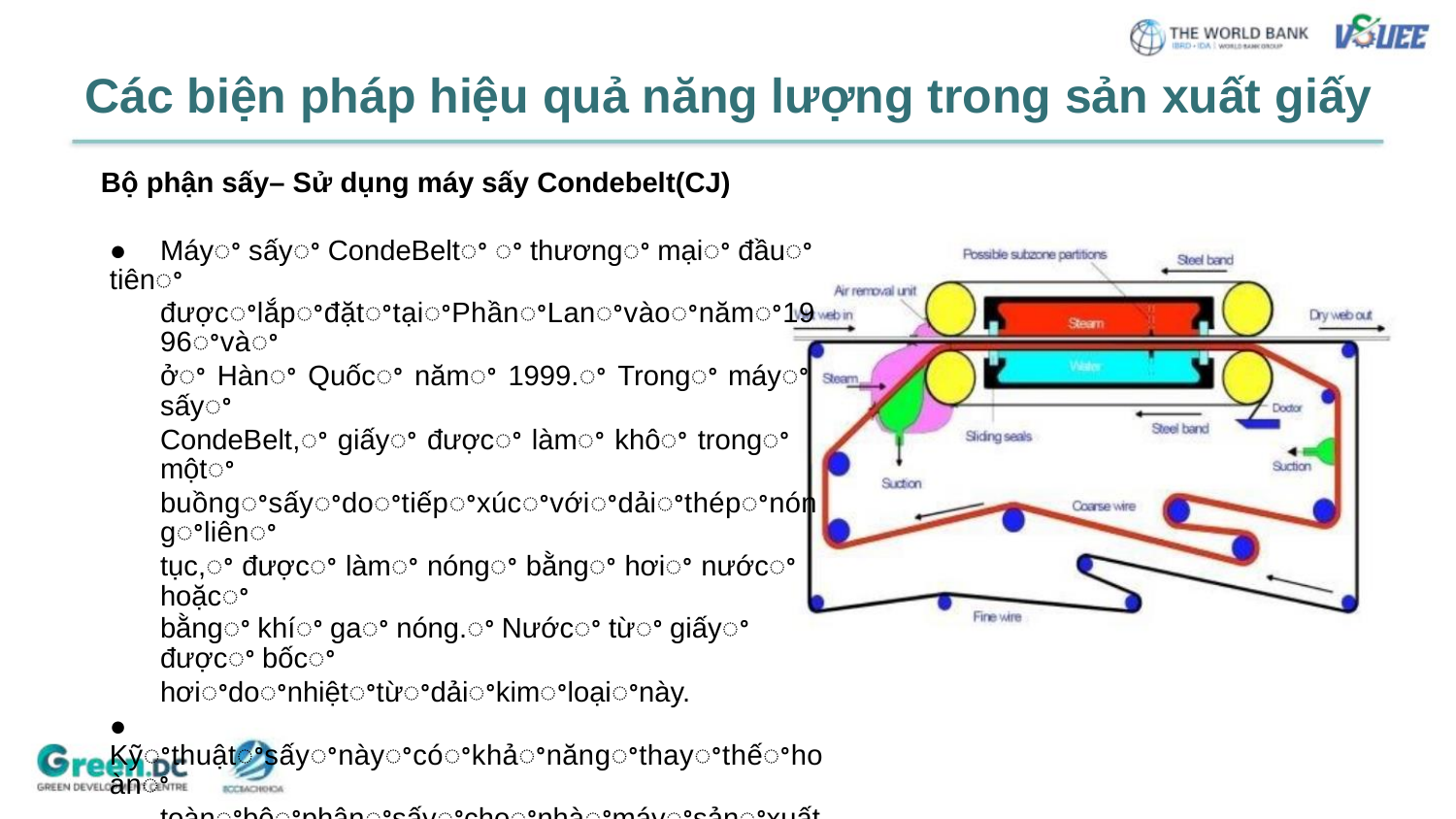

Các biện pháp hiệu quả năng lượng trong sản xuất giấy
Bộ phận sấy– Sử dụng máy sấy Condebelt(CJ)
● Máyꢀ sấyꢀ CondeBeltꢀ ꢀ thươngꢀ mạiꢀ đầuꢀ tiênꢀ
đượcꢀlắpꢀđặtꢀtạiꢀPhầnꢀLanꢀvàoꢀnămꢀ1996ꢀvàꢀ
ởꢀ Hànꢀ Quốcꢀ nămꢀ 1999.ꢀ Trongꢀ máyꢀ sấyꢀ
CondeBelt,ꢀ giấyꢀ đượcꢀ làmꢀ khôꢀ trongꢀ mộtꢀ
buồngꢀsấyꢀdoꢀtiếpꢀxúcꢀvớiꢀdảiꢀthépꢀnóngꢀliênꢀ
tục,ꢀ đượcꢀ làmꢀ nóngꢀ bằngꢀ hơiꢀ nướcꢀ hoặcꢀ
bằngꢀ khíꢀ gaꢀ nóng.ꢀ Nướcꢀ từꢀ giấyꢀ đượcꢀ bốcꢀ
hơiꢀdoꢀnhiệtꢀtừꢀdảiꢀkimꢀloạiꢀnày.
● Kỹꢀthuậtꢀsấyꢀnàyꢀcóꢀkhảꢀnăngꢀthayꢀthếꢀhoànꢀ
toànꢀbộꢀphậnꢀsấyꢀchoꢀnhàꢀmáyꢀsảnꢀxuấtꢀgiấyꢀ
thường,ꢀvớiꢀmộtꢀtốcꢀđộꢀsấyꢀcaoꢀgấpꢀ5-15ꢀlầnꢀ
máyꢀ sấyꢀ bằngꢀ hơiꢀ nướcꢀ thôngꢀ thường.ꢀ Tuyꢀ
nhiên,ꢀmáyꢀsấyꢀCondeBeltꢀkhôngꢀphùꢀhợpꢀvớiꢀ
giấyꢀtrọngꢀlượngꢀcaoꢀvàꢀbịꢀhạnꢀchếꢀsửꢀdụng